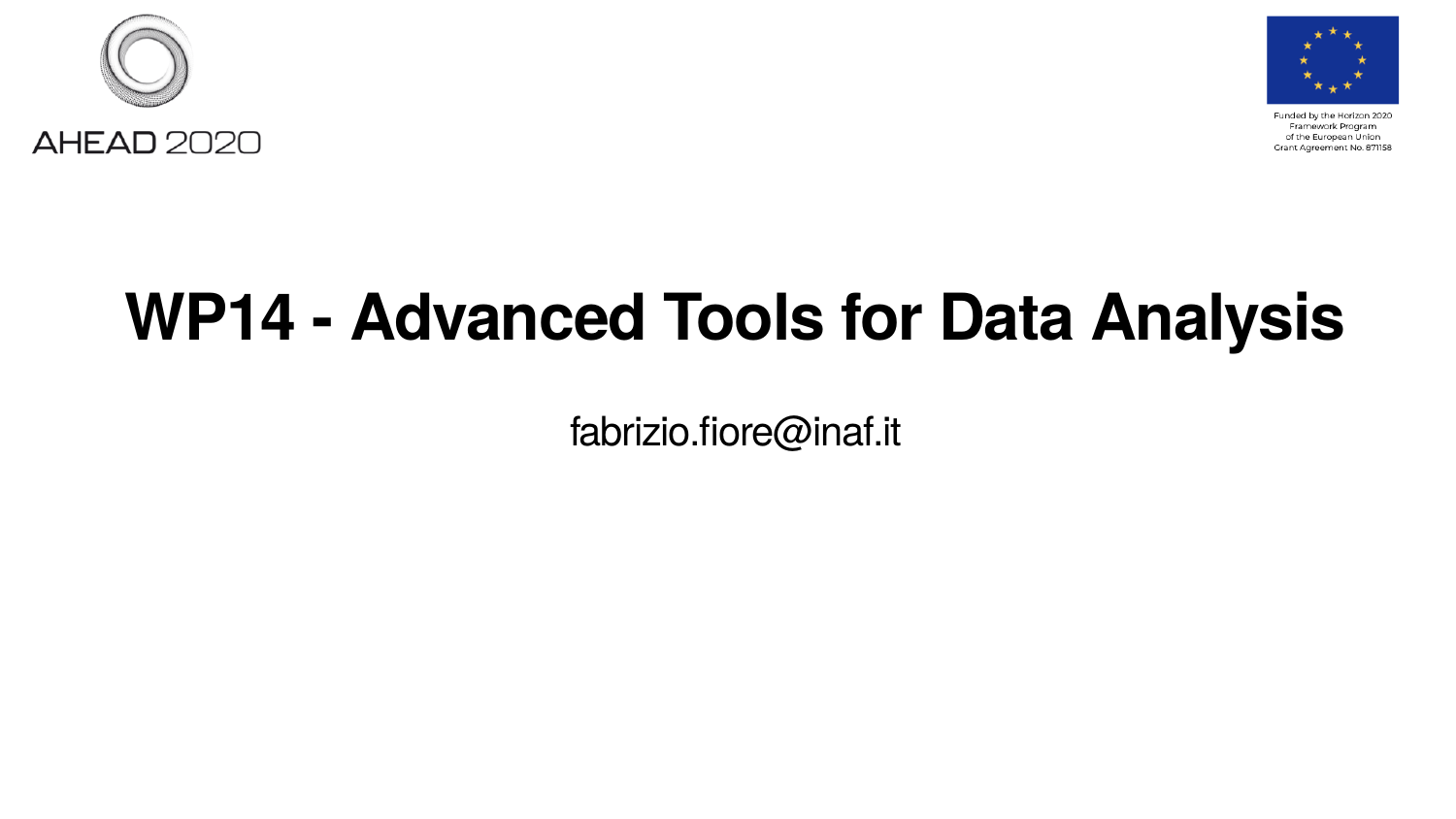

# WP14 - Advanced Tools for Data Analysis fabrizio.fiore@inaf.it